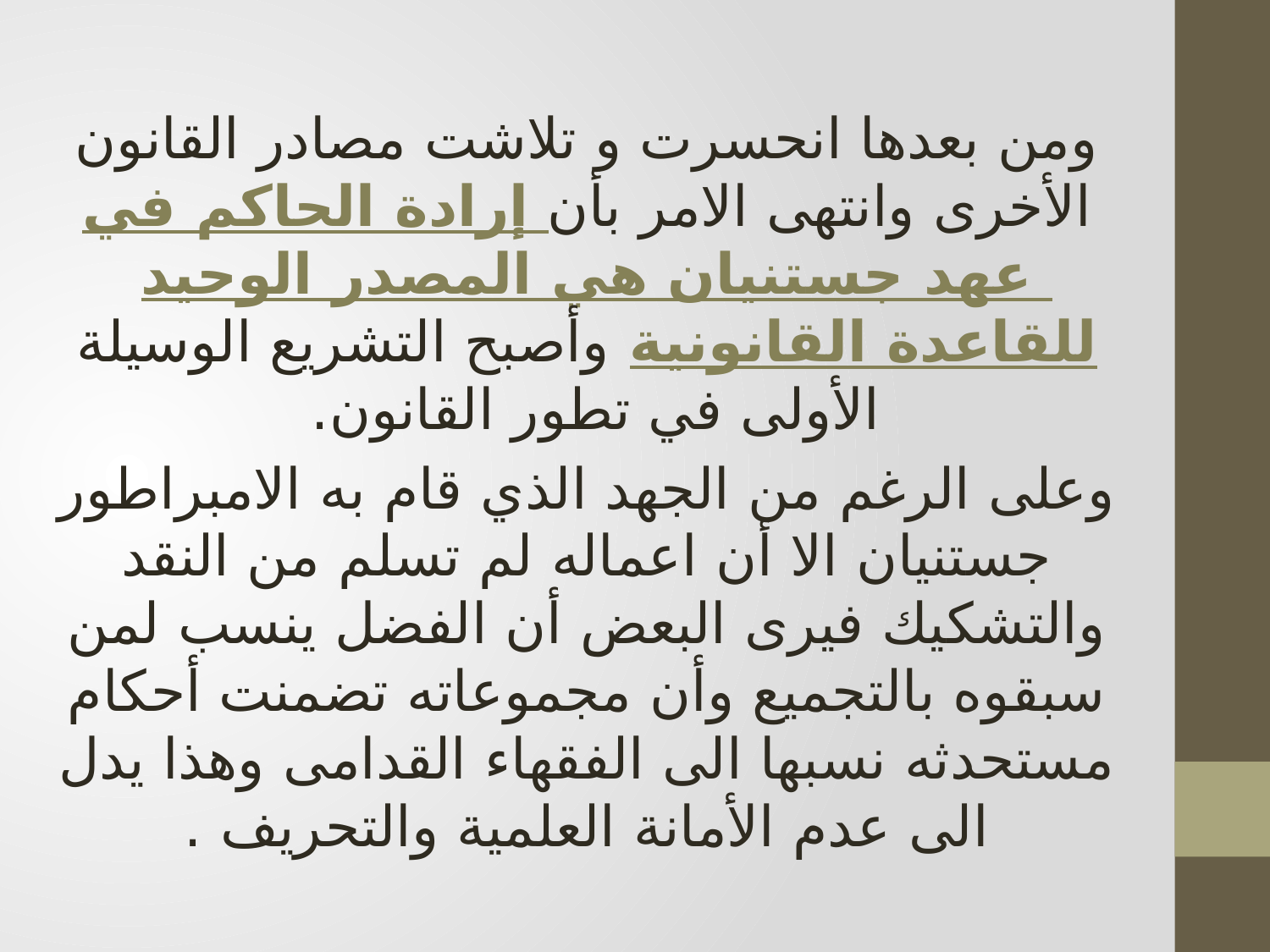

ومن بعدها انحسرت و تلاشت مصادر القانون الأخرى وانتهى الامر بأن إرادة الحاكم في عهد جستنيان هي المصدر الوحيد للقاعدة القانونية وأصبح التشريع الوسيلة الأولى في تطور القانون.
وعلى الرغم من الجهد الذي قام به الامبراطور جستنيان الا أن اعماله لم تسلم من النقد والتشكيك فيرى البعض أن الفضل ينسب لمن سبقوه بالتجميع وأن مجموعاته تضمنت أحكام مستحدثه نسبها الى الفقهاء القدامى وهذا يدل الى عدم الأمانة العلمية والتحريف .

لذا سميت مجموعات جستنيان بالقانون المدني خوفاً من اللبس و الخلط بينها وبين القانون الكنسي .